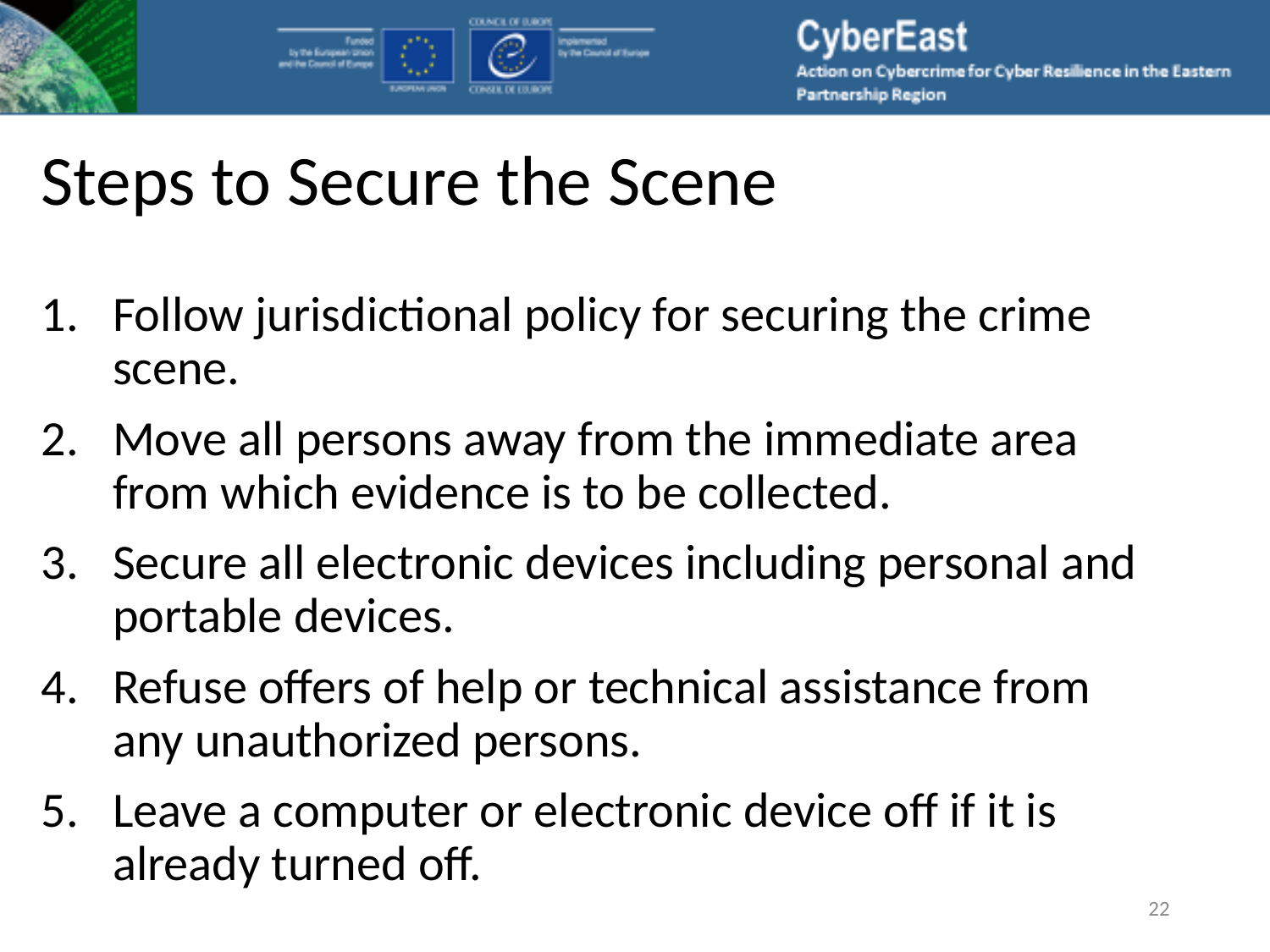

# Steps to Secure the Scene
Follow jurisdictional policy for securing the crime scene.
Move all persons away from the immediate area from which evidence is to be collected.
Secure all electronic devices including personal and portable devices.
Refuse offers of help or technical assistance from any unauthorized persons.
Leave a computer or electronic device off if it is already turned off.
22